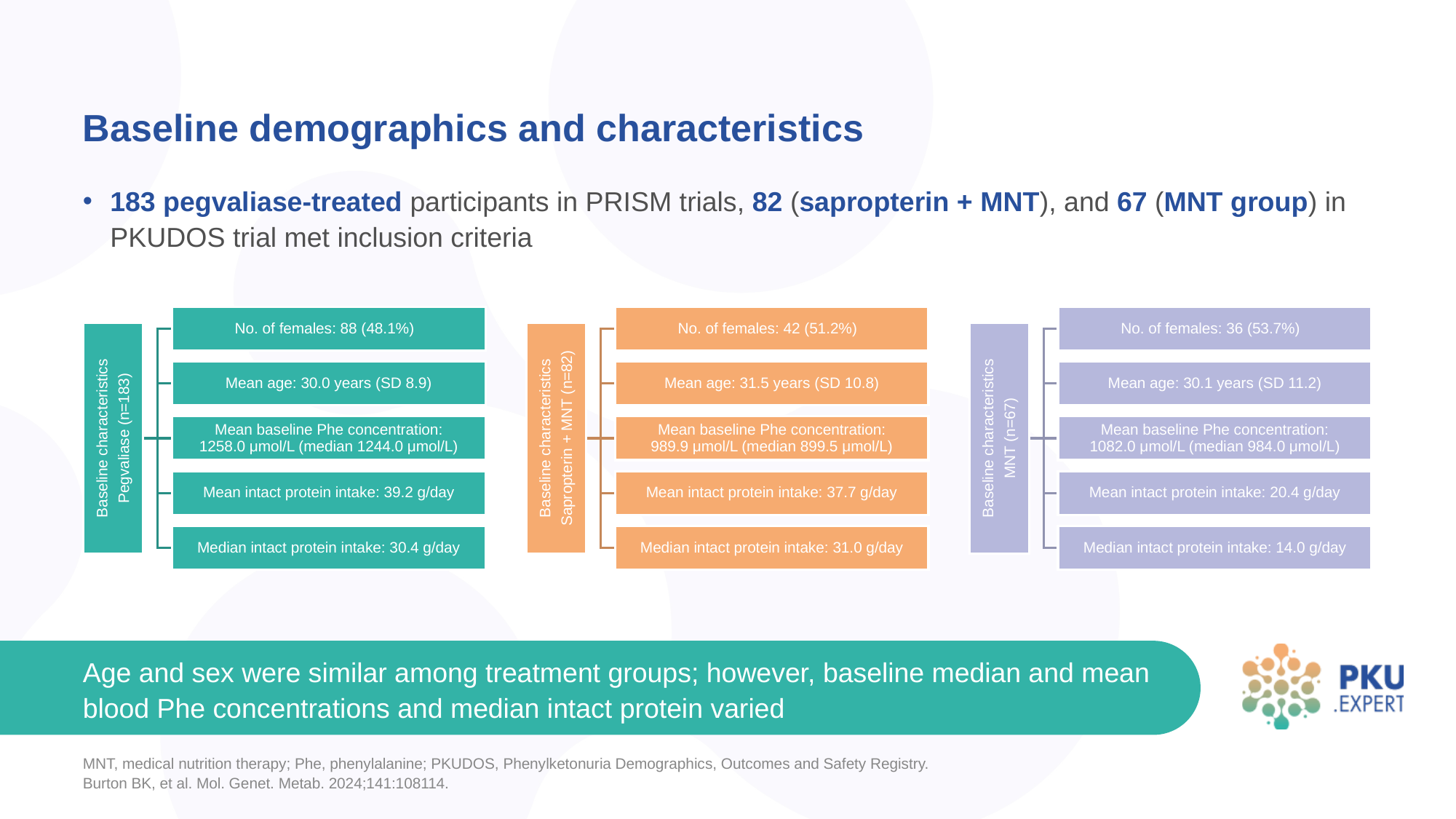

# Baseline demographics and characteristics
183 pegvaliase-treated participants in PRISM trials, 82 (sapropterin + MNT), and 67 (MNT group) in PKUDOS trial met inclusion criteria

Baseline characteristics
Pegvaliase (n=183)
No. of females: 88 (48.1%)
Mean age: 30.0 years (SD 8.9)
Mean baseline Phe concentration:
1258.0 μmol/L (median 1244.0 μmol/L)
Mean intact protein intake: 39.2 g/day
Median intact protein intake: 30.4 g/day

Baseline characteristics
Sapropterin + MNT (n=82)
No. of females: 42 (51.2%)
Mean age: 31.5 years (SD 10.8)
Mean baseline Phe concentration:
989.9 μmol/L (median 899.5 μmol/L)
Mean intact protein intake: 37.7 g/day
Median intact protein intake: 31.0 g/day

Baseline characteristics
MNT (n=67)
No. of females: 36 (53.7%)
Mean age: 30.1 years (SD 11.2)
Mean baseline Phe concentration:
1082.0 μmol/L (median 984.0 μmol/L)
Mean intact protein intake: 20.4 g/day
Median intact protein intake: 14.0 g/day
Age and sex were similar among treatment groups; however, baseline median and mean blood Phe concentrations and median intact protein varied
MNT, medical nutrition therapy; Phe, phenylalanine; PKUDOS, Phenylketonuria Demographics, Outcomes and Safety Registry.
Burton BK, et al. Mol. Genet. Metab. 2024;141:108114.